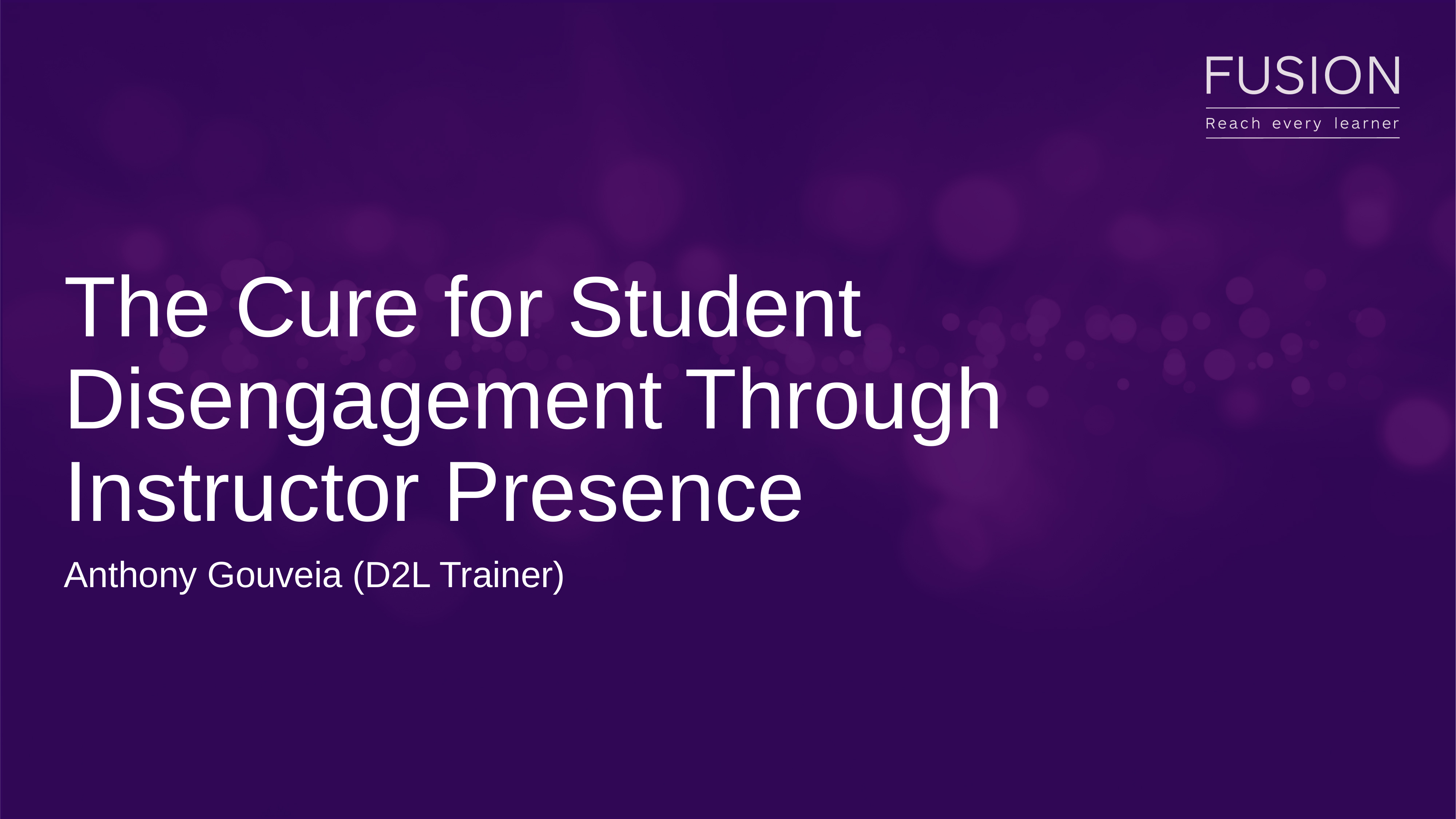

# The Cure for Student Disengagement Through Instructor Presence
Anthony Gouveia (D2L Trainer)